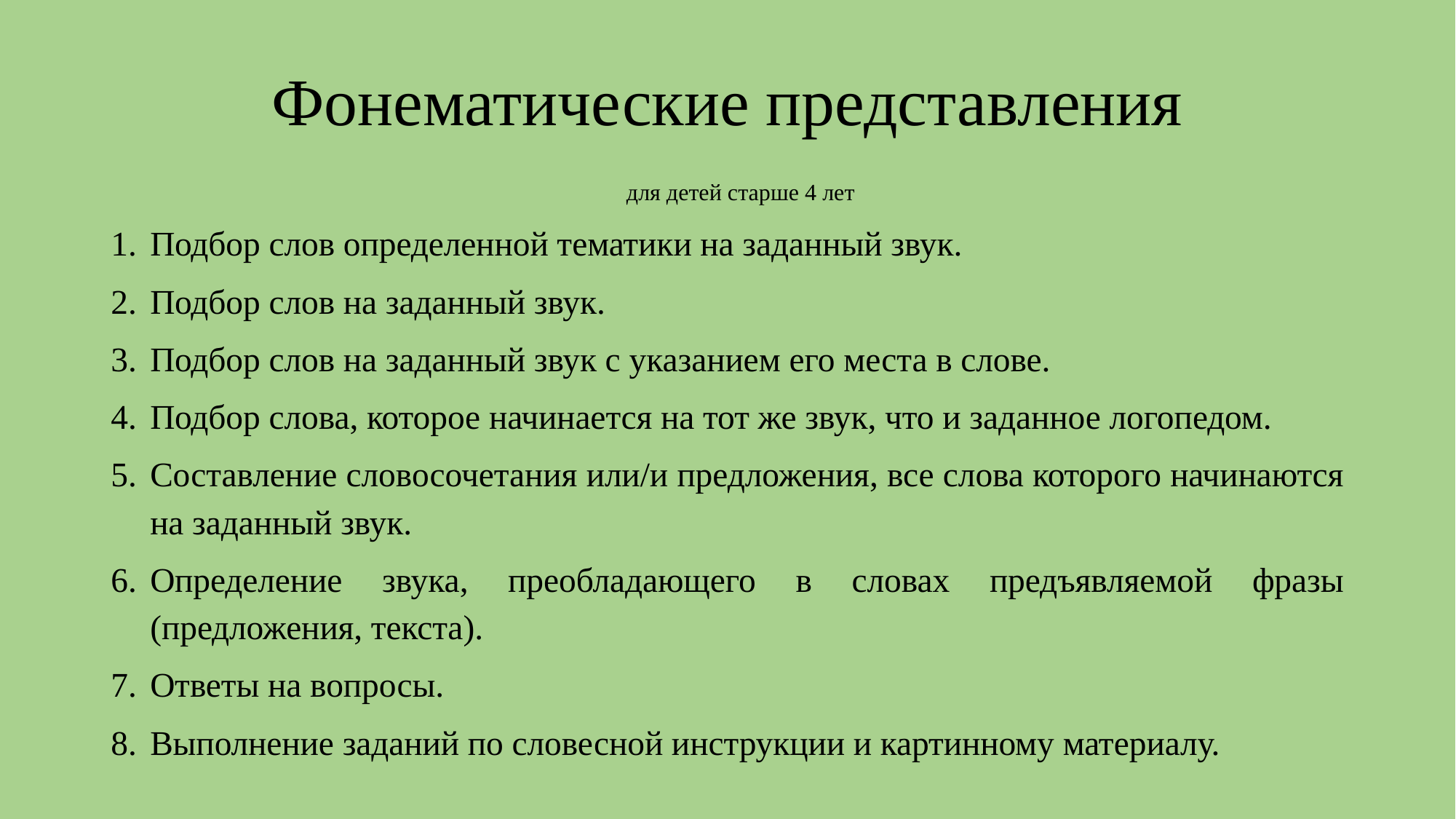

# Фонематические представления
для детей старше 4 лет
Подбор слов определенной тематики на заданный звук.
Подбор слов на заданный звук.
Подбор слов на заданный звук с указанием его места в слове.
Подбор слова, которое начинается на тот же звук, что и заданное логопедом.
Составление словосочетания или/и предложения, все слова которого начинаются на заданный звук.
Определение звука, преобладающего в словах предъявляемой фразы (предложения, текста).
Ответы на вопросы.
Выполнение заданий по словесной инструкции и картинному материалу.